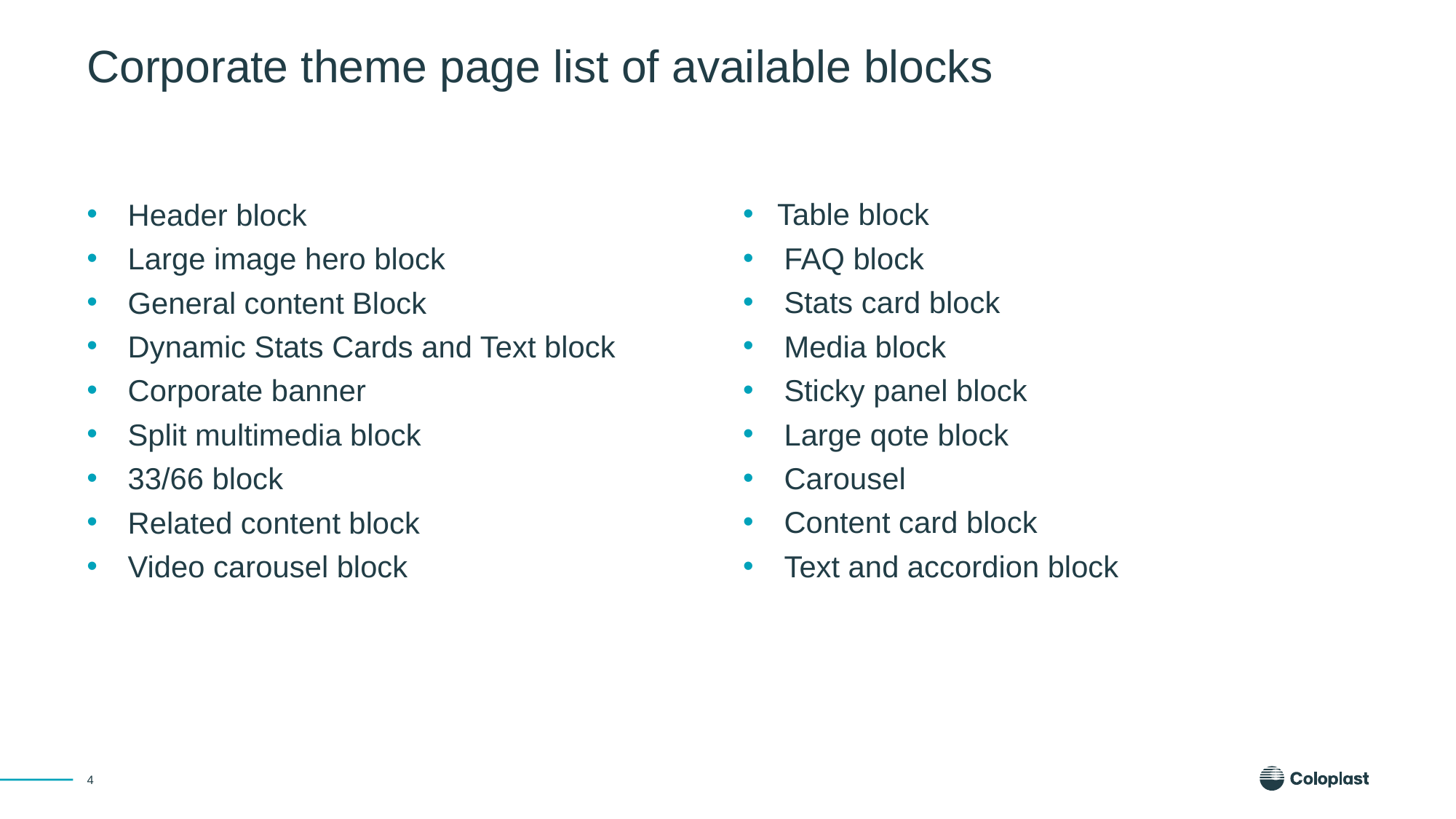

# Corporate theme page list of available blocks
Header block
Large image hero block
General content Block
Dynamic Stats Cards and Text block
Corporate banner
Split multimedia block
33/66 block
Related content block
Video carousel block

Table block
FAQ block
Stats card block
Media block
Sticky panel block
Large qote block
Carousel
Content card block
Text and accordion block
4